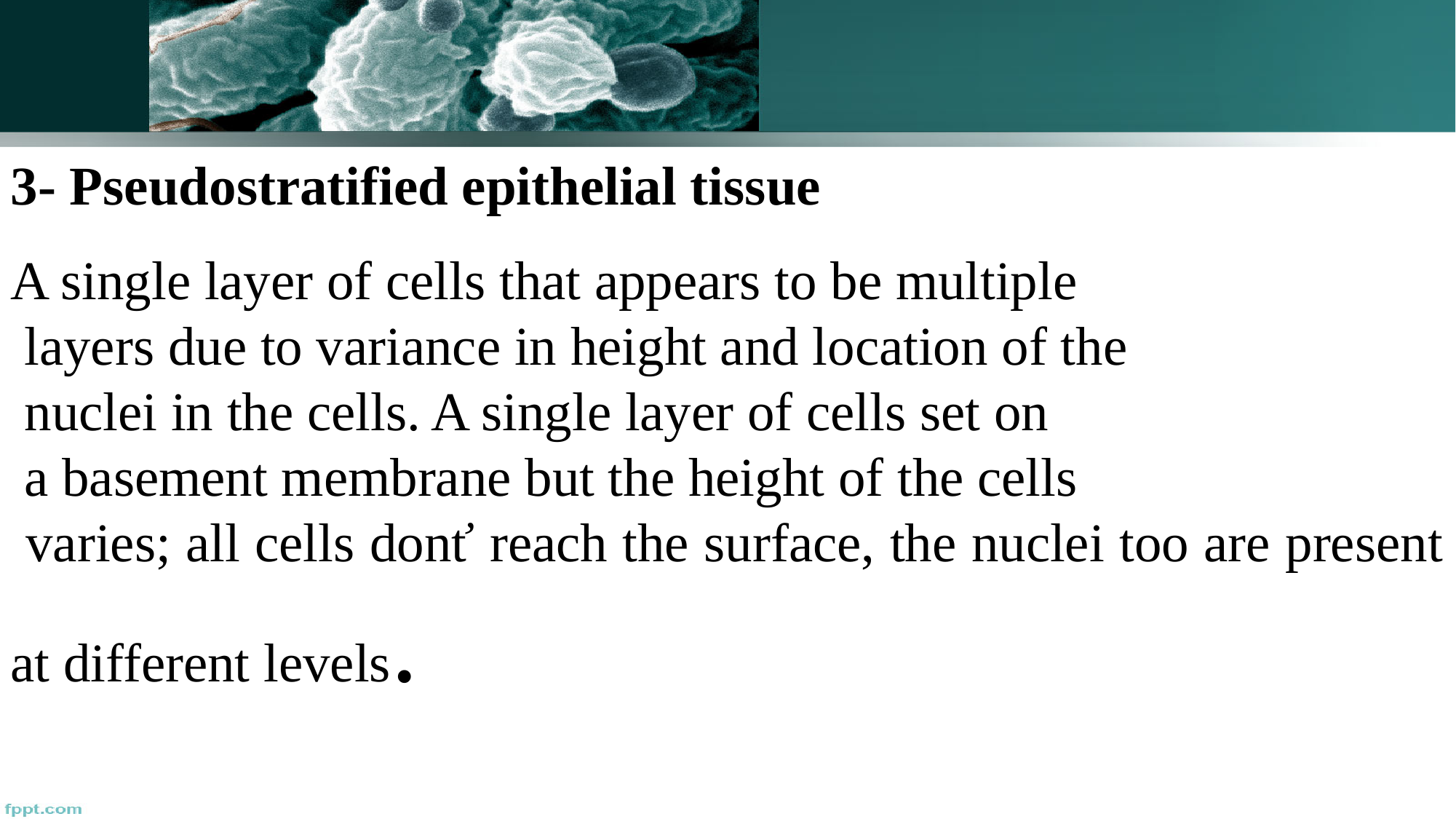

3- Pseudostratified epithelial tissue

A single layer of cells that appears to be multiple
 layers due to variance in height and location of the
 nuclei in the cells. A single layer of cells set on
 a basement membrane but the height of the cells
 varies; all cells donť reach the surface, the nuclei too are present at different levels.